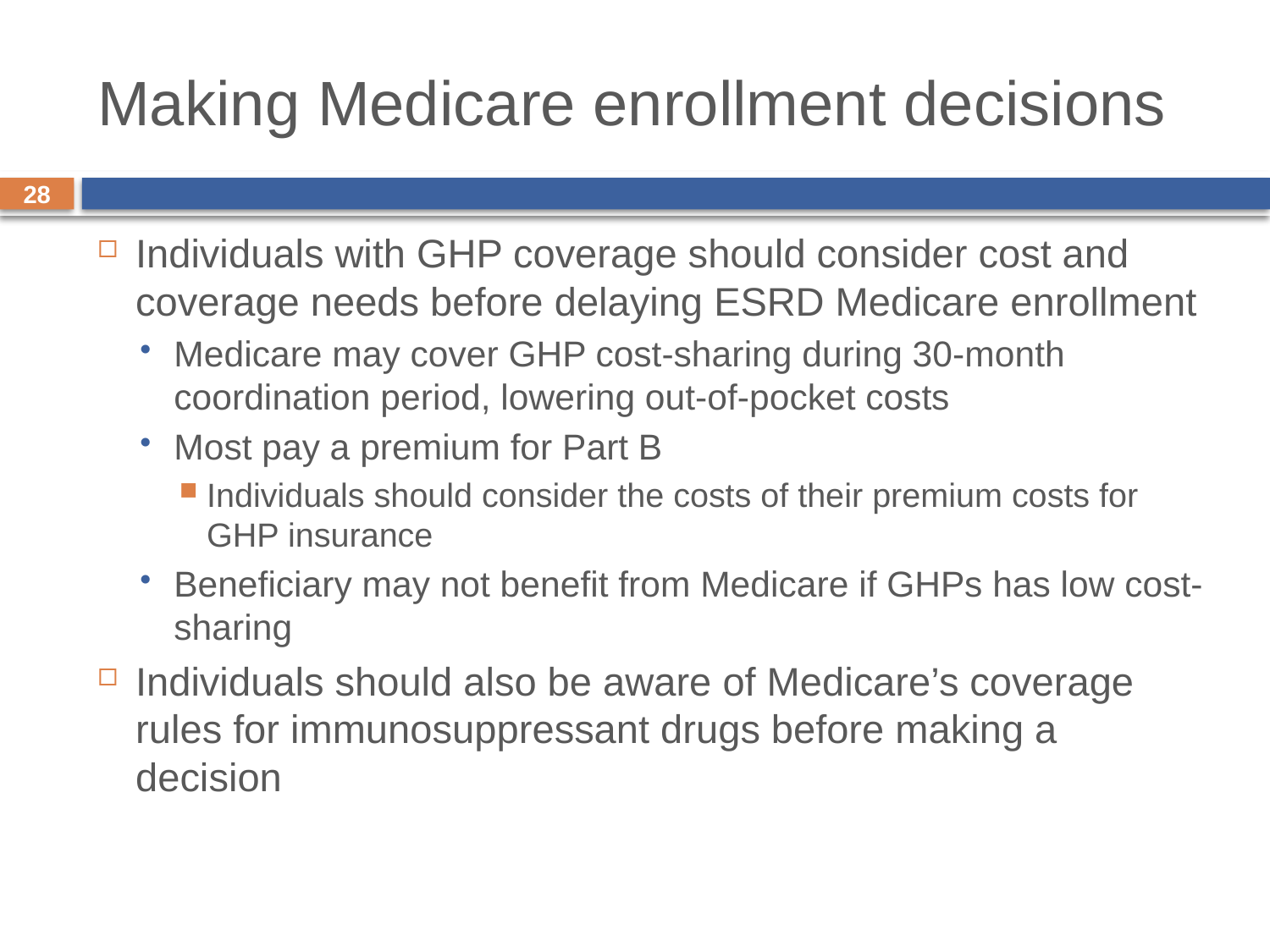

# Making Medicare enrollment decisions
28
Individuals with GHP coverage should consider cost and coverage needs before delaying ESRD Medicare enrollment
Medicare may cover GHP cost-sharing during 30-month coordination period, lowering out-of-pocket costs
Most pay a premium for Part B
Individuals should consider the costs of their premium costs for GHP insurance
Beneficiary may not benefit from Medicare if GHPs has low cost-sharing
Individuals should also be aware of Medicare’s coverage rules for immunosuppressant drugs before making a decision